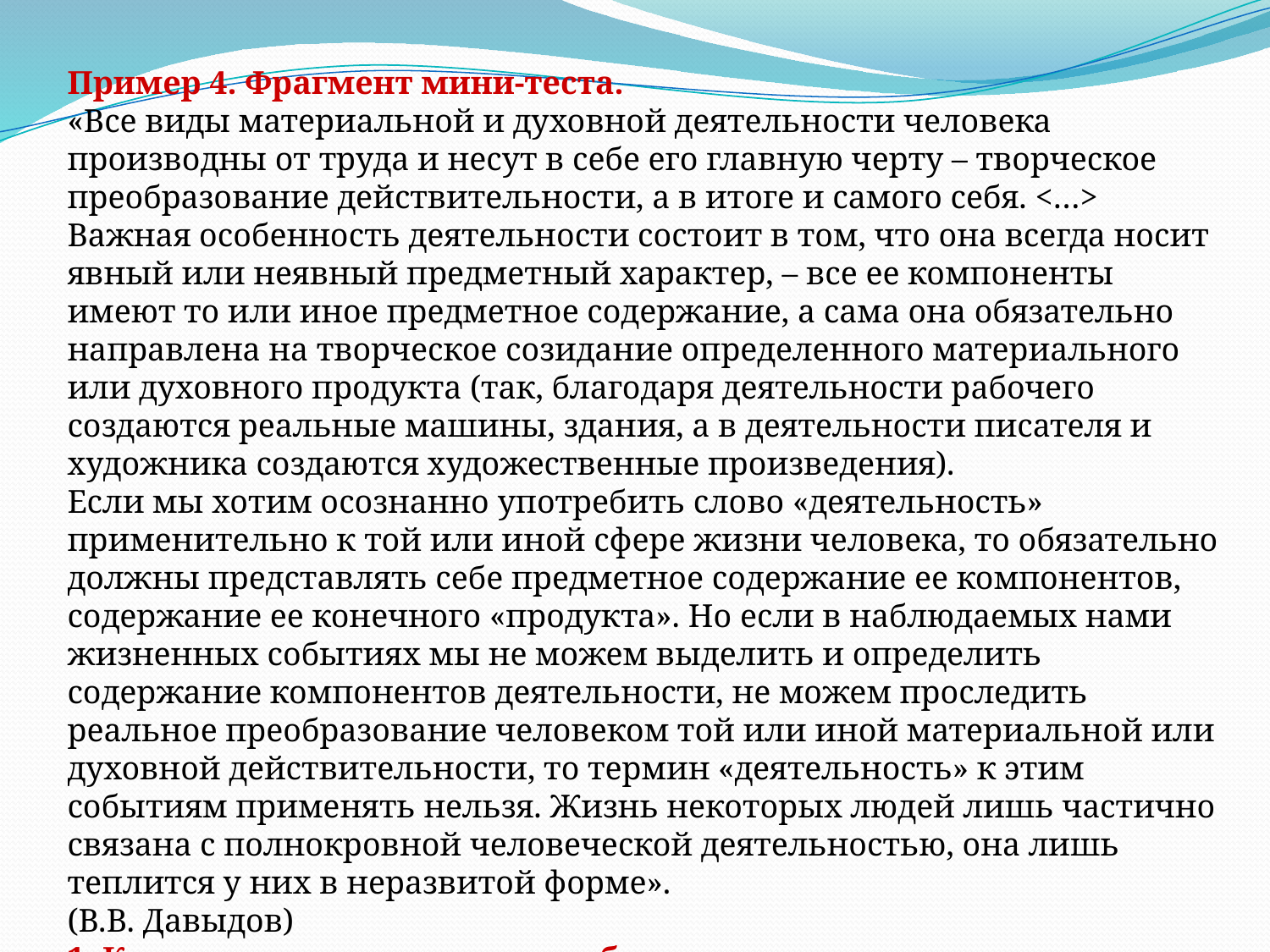

Пример 4. Фрагмент мини-теста.
«Все виды материальной и духовной деятельности человека производны от труда и несут в себе его главную черту – творческое преобразование действительности, а в итоге и самого себя. <…>
Важная особенность деятельности состоит в том, что она всегда носит явный или неявный предметный характер, – все ее компоненты имеют то или иное предметное содержание, а сама она обязательно направлена на творческое созидание определенного материального или духовного продукта (так, благодаря деятельности рабочего создаются реальные машины, здания, а в деятельности писателя и художника создаются художественные произведения).
Если мы хотим осознанно употребить слово «деятельность» применительно к той или иной сфере жизни человека, то обязательно должны представлять себе предметное содержание ее компонентов, содержание ее конечного «продукта». Но если в наблюдаемых нами жизненных событиях мы не можем выделить и определить содержание компонентов деятельности, не можем проследить реальное преобразование человеком той или иной материальной или духовной действительности, то термин «деятельность» к этим событиям применять нельзя. Жизнь некоторых людей лишь частично связана с полнокровной человеческой деятельностью, она лишь теплится у них в неразвитой форме».
(В.В. Давыдов)
1. Каковы, по мнению автора, общие черты всех видов человеческой деятельности? Укажите две черты.